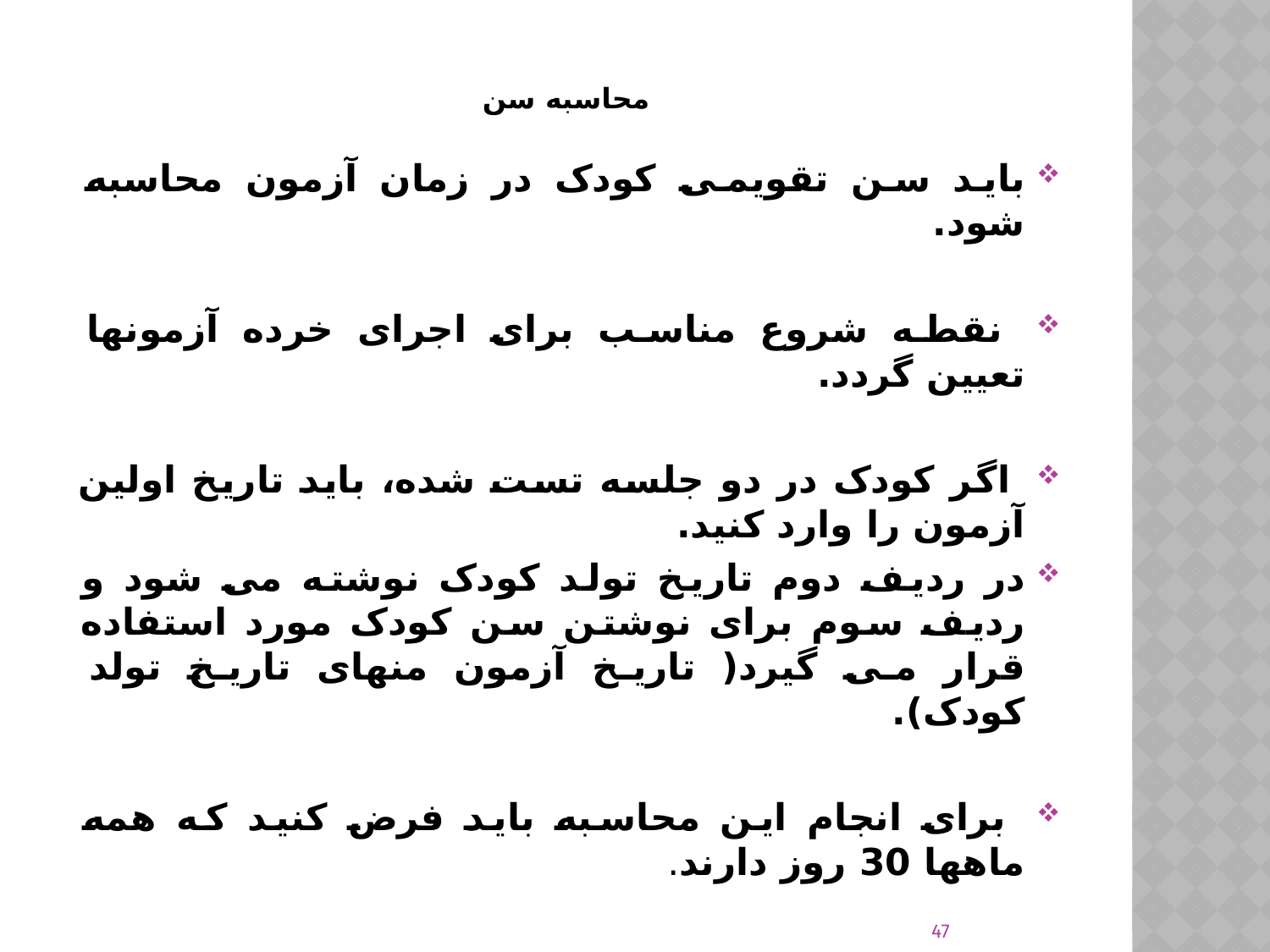

# محاسبه سن
باید سن تقویمی کودک در زمان آزمون محاسبه شود.

 نقطه شروع مناسب برای اجرای خرده آزمونها تعیین گردد.

 اگر کودک در دو جلسه تست شده، باید تاریخ اولین آزمون را وارد کنید.
در ردیف دوم تاریخ تولد کودک نوشته می شود و ردیف سوم برای نوشتن سن کودک مورد استفاده قرار می گیرد( تاریخ آزمون منهای تاریخ تولد کودک).

 برای انجام این محاسبه باید فرض کنید که همه ماهها 30 روز دارند.

47